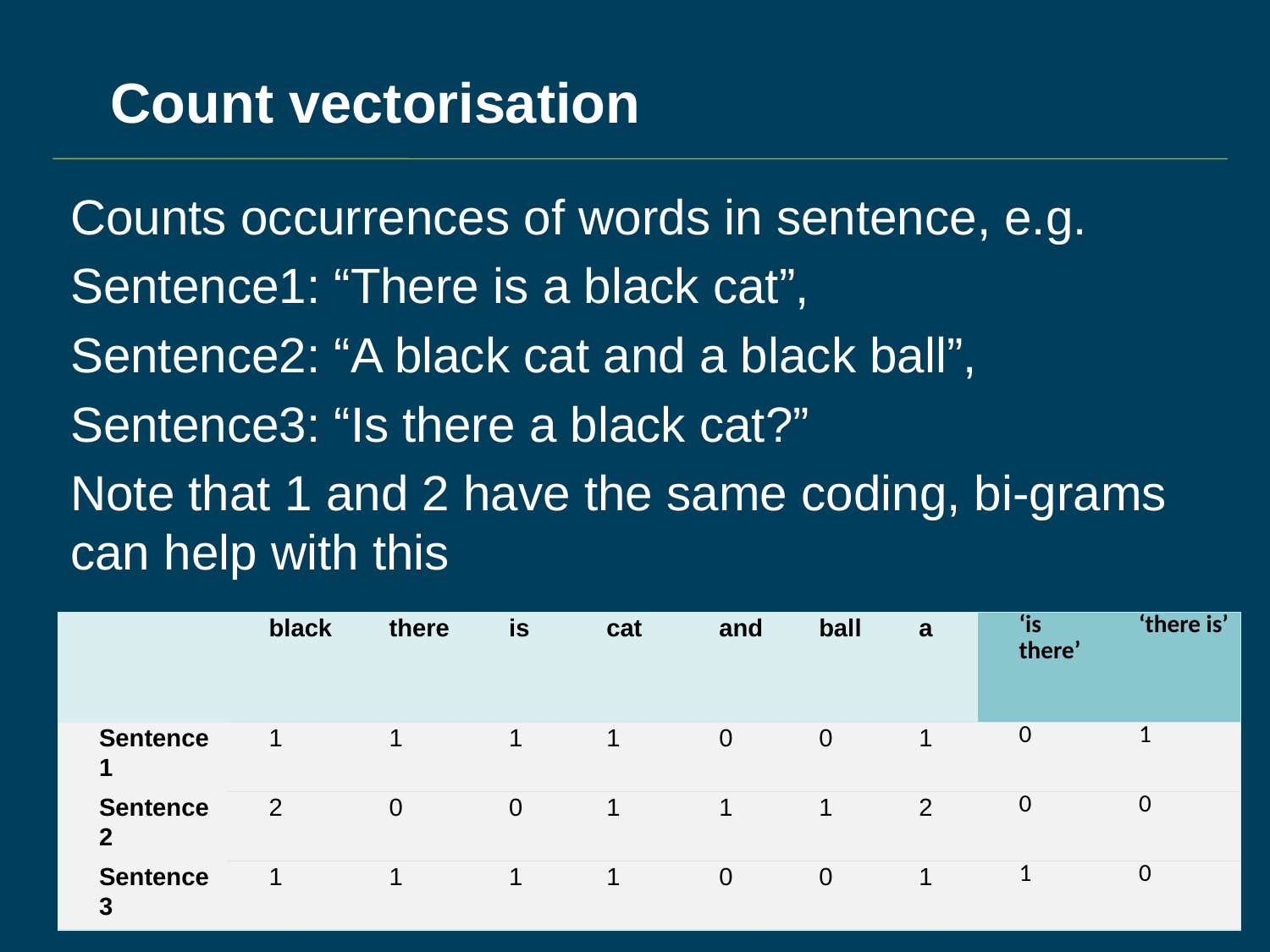

# Count vectorisation
Counts occurrences of words in sentence, e.g.
Sentence1: “There is a black cat”,
Sentence2: “A black cat and a black ball”,
Sentence3: “Is there a black cat?”
Note that 1 and 2 have the same coding, bi-grams can help with this
|  | black | there | is | cat | and | ball | a | ‘is there’ | ‘there is’ |
| --- | --- | --- | --- | --- | --- | --- | --- | --- | --- |
| Sentence1 | 1 | 1 | 1 | 1 | 0 | 0 | 1 | 0 | 1 |
| Sentence2 | 2 | 0 | 0 | 1 | 1 | 1 | 2 | 0 | 0 |
| Sentence3 | 1 | 1 | 1 | 1 | 0 | 0 | 1 | 1 | 0 |